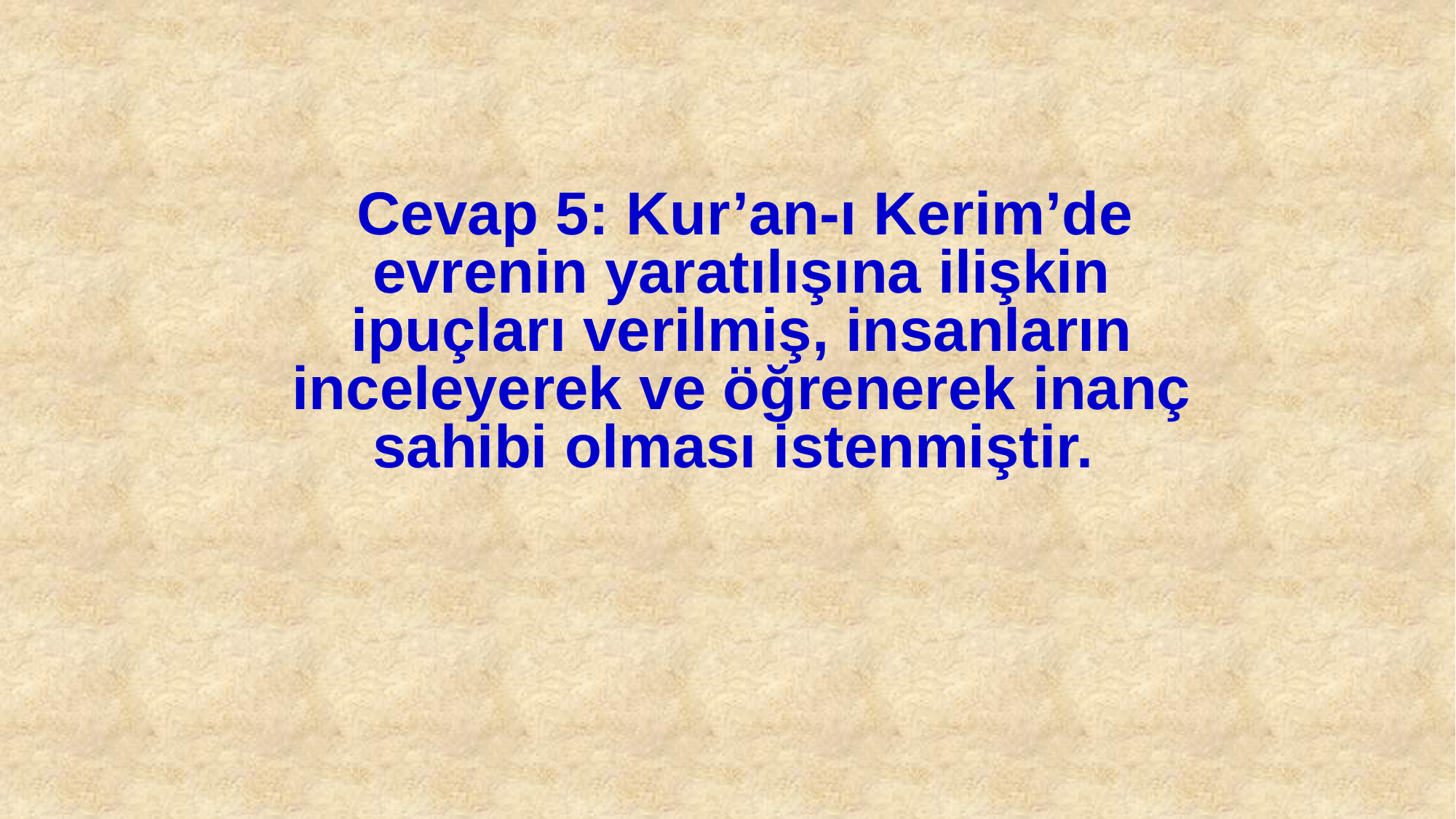

Cevap 5: Kur’an-ı Kerim’de evrenin yaratılışına ilişkin ipuçları verilmiş, insanların inceleyerek ve öğrenerek inanç sahibi olması istenmiştir.